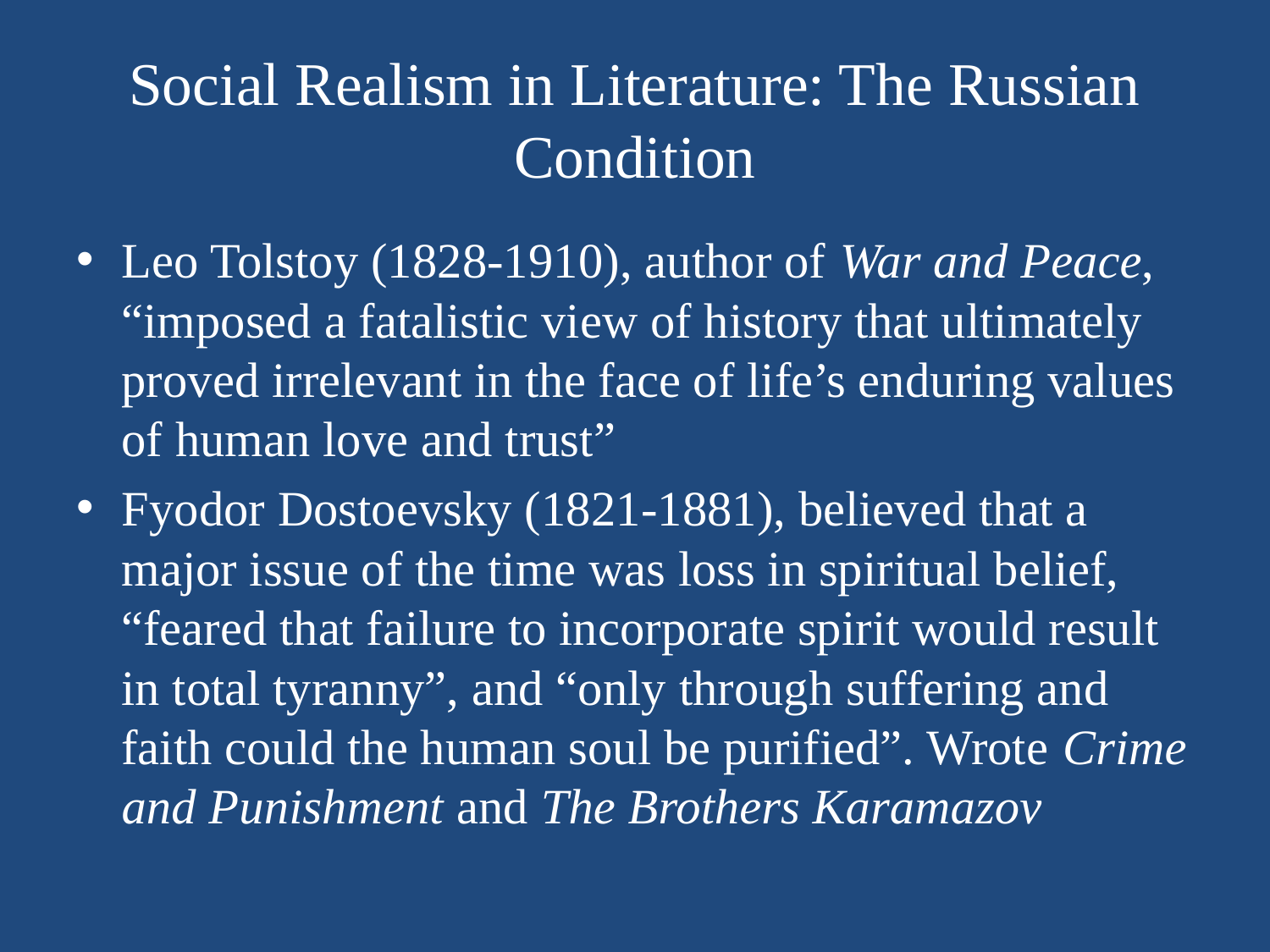

# Social Realism in Literature: The Russian Condition
Leo Tolstoy (1828-1910), author of War and Peace, “imposed a fatalistic view of history that ultimately proved irrelevant in the face of life’s enduring values of human love and trust”
Fyodor Dostoevsky (1821-1881), believed that a major issue of the time was loss in spiritual belief, “feared that failure to incorporate spirit would result in total tyranny”, and “only through suffering and faith could the human soul be purified”. Wrote Crime and Punishment and The Brothers Karamazov